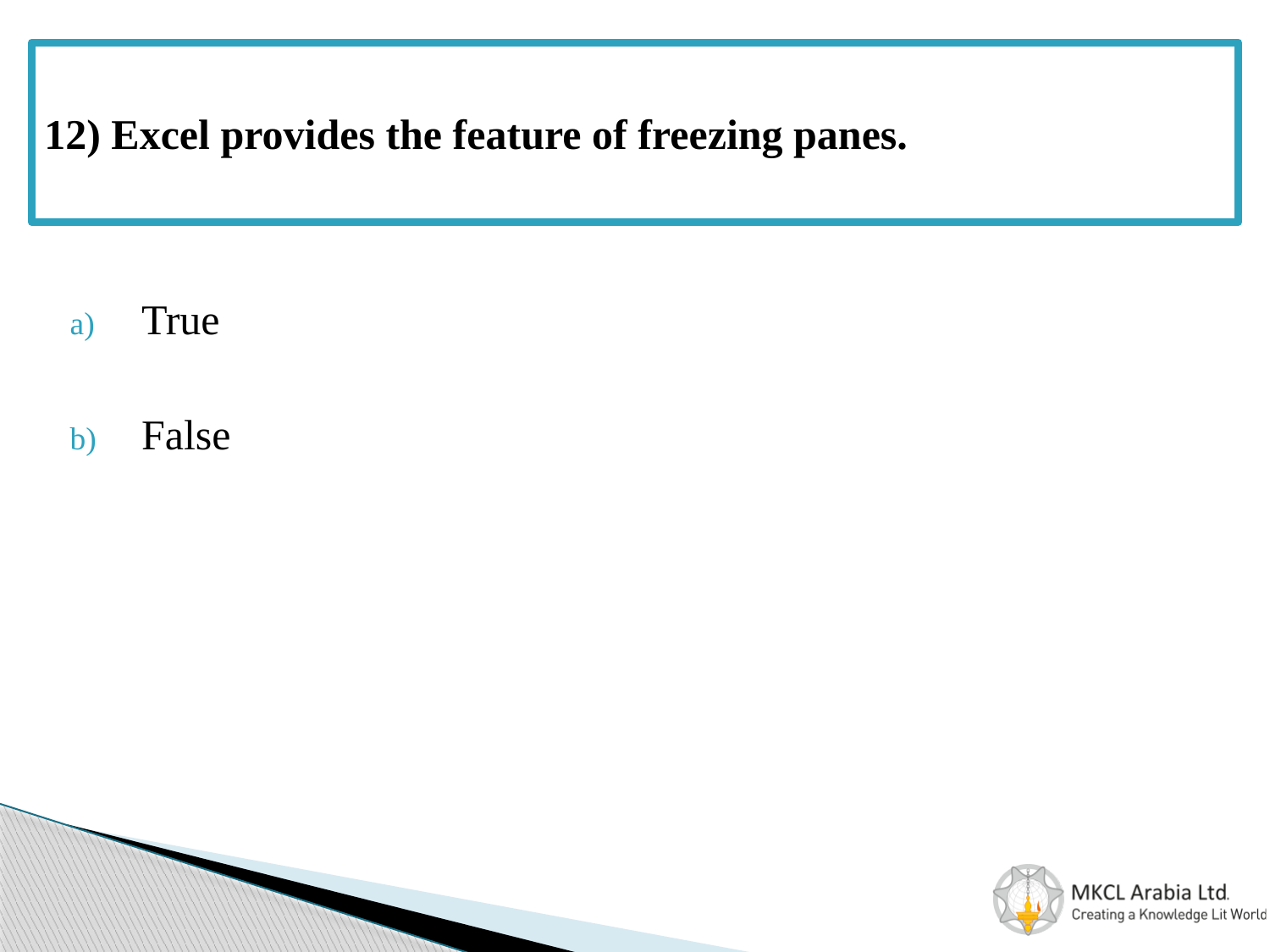

# 12) Excel provides the feature of freezing panes.
True

False